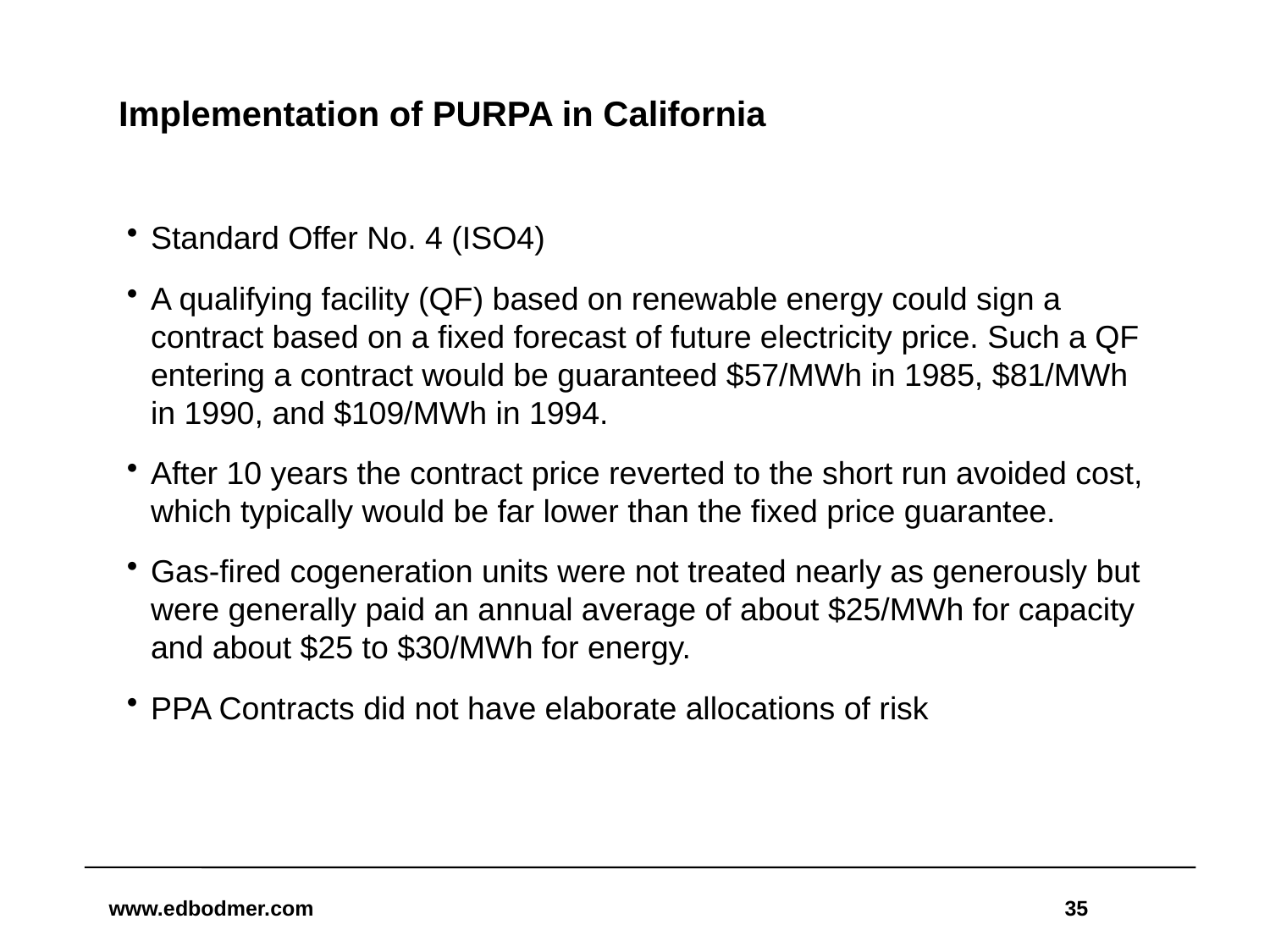

# Implementation of PURPA in California
Standard Offer No. 4 (ISO4)
A qualifying facility (QF) based on renewable energy could sign a contract based on a fixed forecast of future electricity price. Such a QF entering a contract would be guaranteed $57/MWh in 1985, $81/MWh in 1990, and $109/MWh in 1994.
After 10 years the contract price reverted to the short run avoided cost, which typically would be far lower than the fixed price guarantee.
Gas-fired cogeneration units were not treated nearly as generously but were generally paid an annual average of about $25/MWh for capacity and about $25 to $30/MWh for energy.
PPA Contracts did not have elaborate allocations of risk